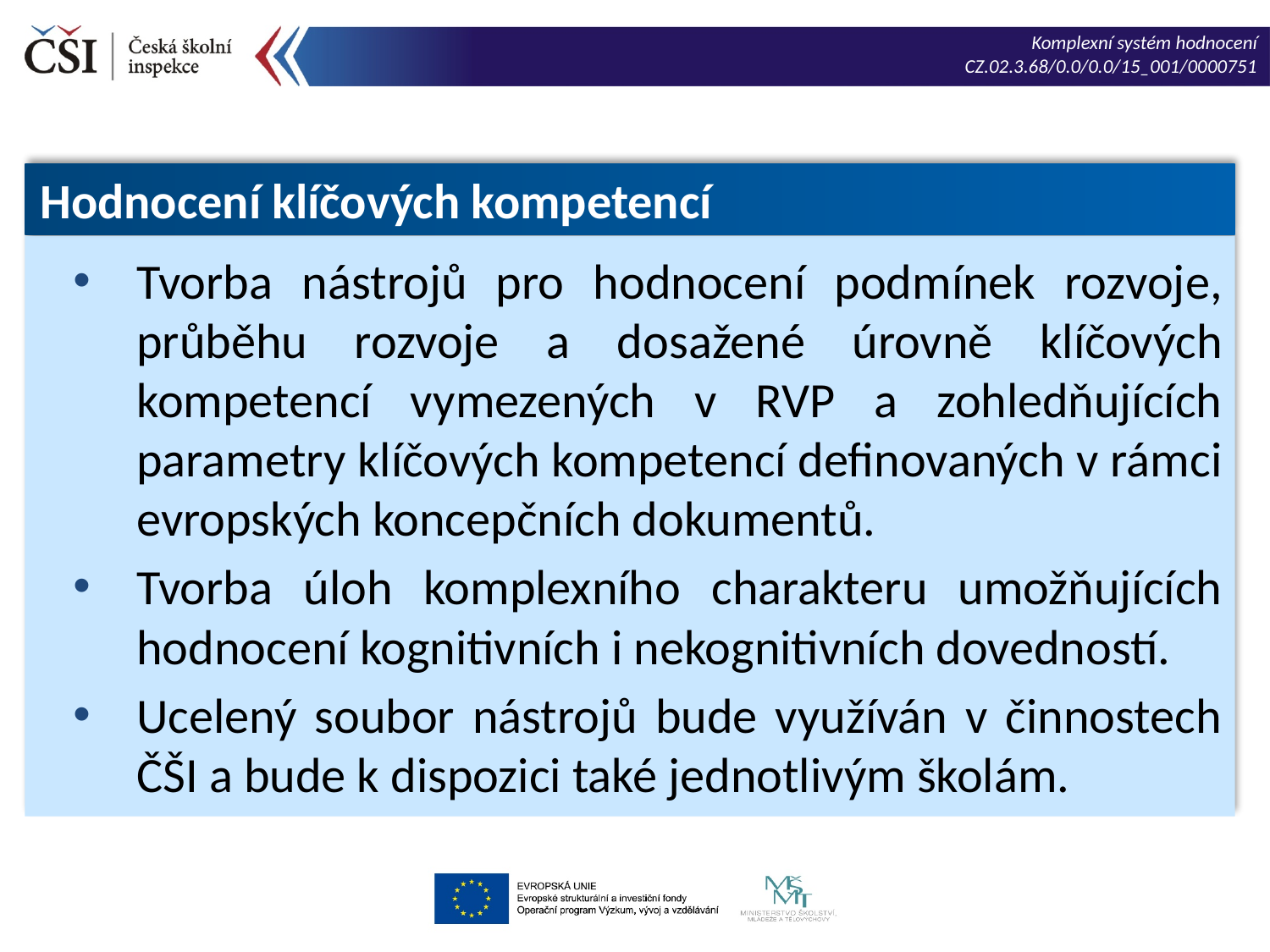

Hodnocení klíčových kompetencí
Tvorba nástrojů pro hodnocení podmínek rozvoje, průběhu rozvoje a dosažené úrovně klíčových kompetencí vymezených v RVP a zohledňujících parametry klíčových kompetencí definovaných v rámci evropských koncepčních dokumentů.
Tvorba úloh komplexního charakteru umožňujících hodnocení kognitivních i nekognitivních dovedností.
Ucelený soubor nástrojů bude využíván v činnostech ČŠI a bude k dispozici také jednotlivým školám.